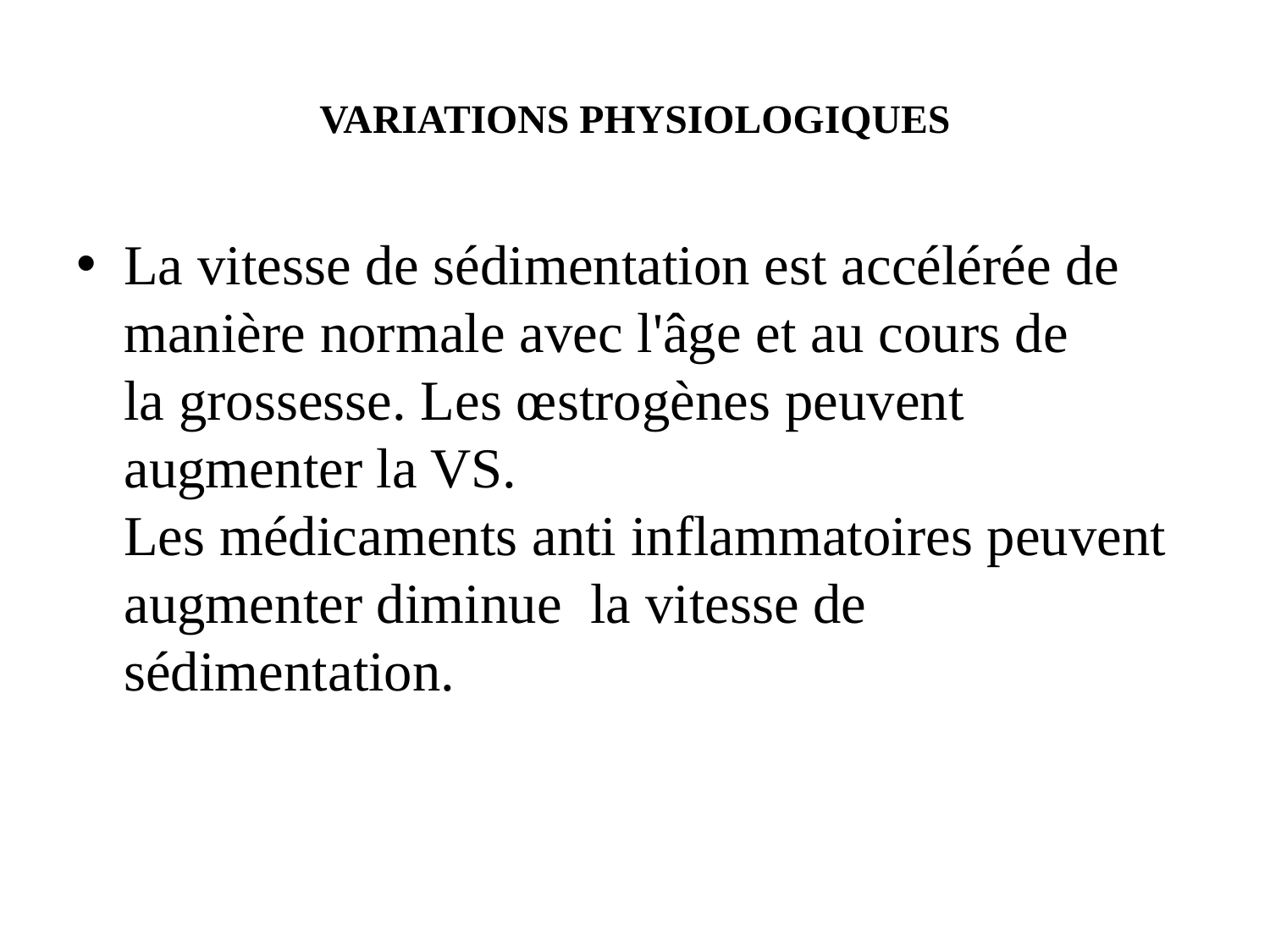

# VARIATIONS PHYSIOLOGIQUES
La vitesse de sédimentation est accélérée de manière normale avec l'âge et au cours de la grossesse. Les œstrogènes peuvent augmenter la VS. 
Les médicaments anti inflammatoires peuvent augmenter diminue  la vitesse de sédimentation.